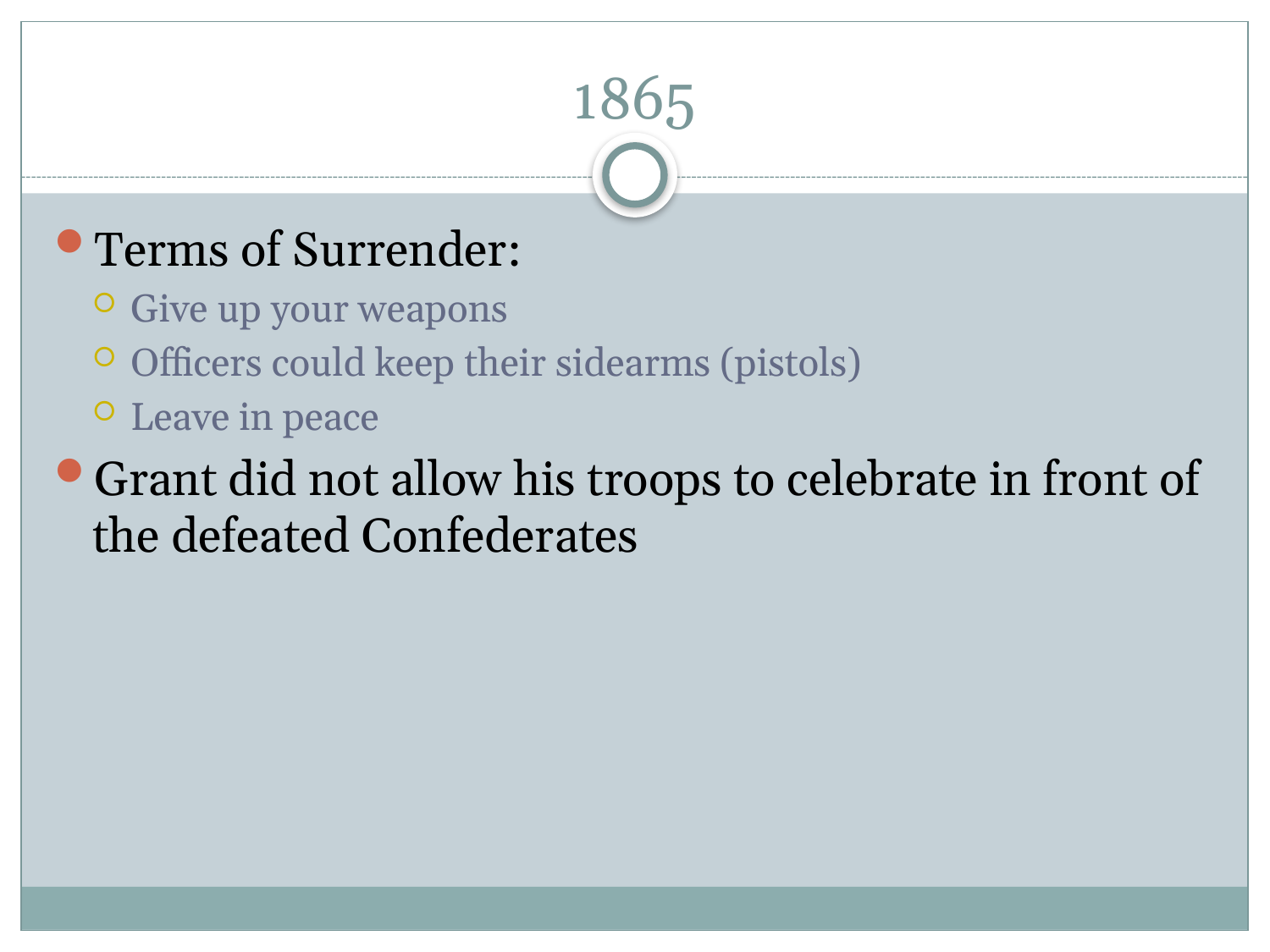

# 1865
Terms of Surrender:
Give up your weapons
Officers could keep their sidearms (pistols)
Leave in peace
Grant did not allow his troops to celebrate in front of the defeated Confederates